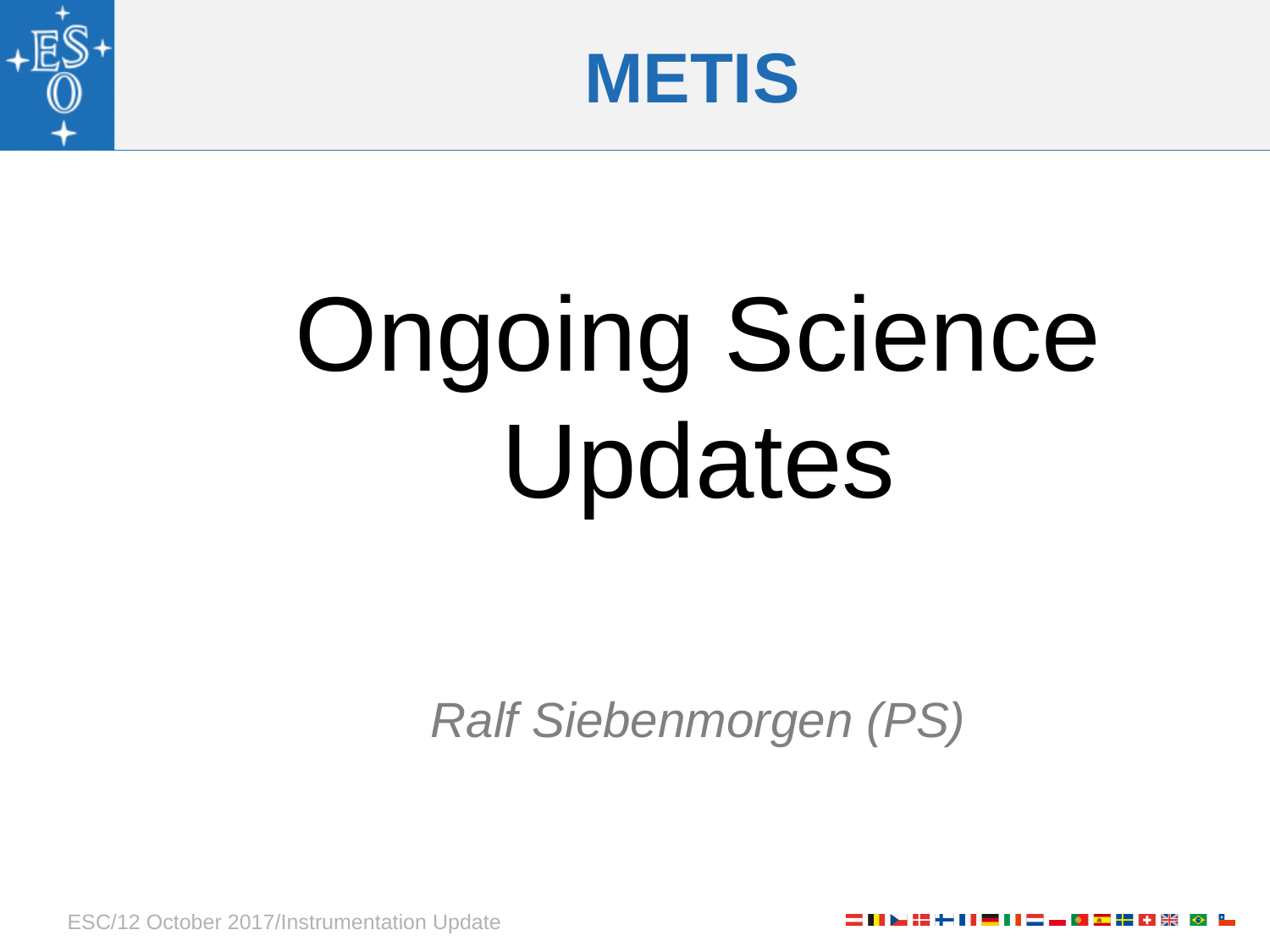

# METIS

Ongoing Science Updates

Ralf Siebenmorgen (PS)

ESC/12 October 2017/Instrumentation Update